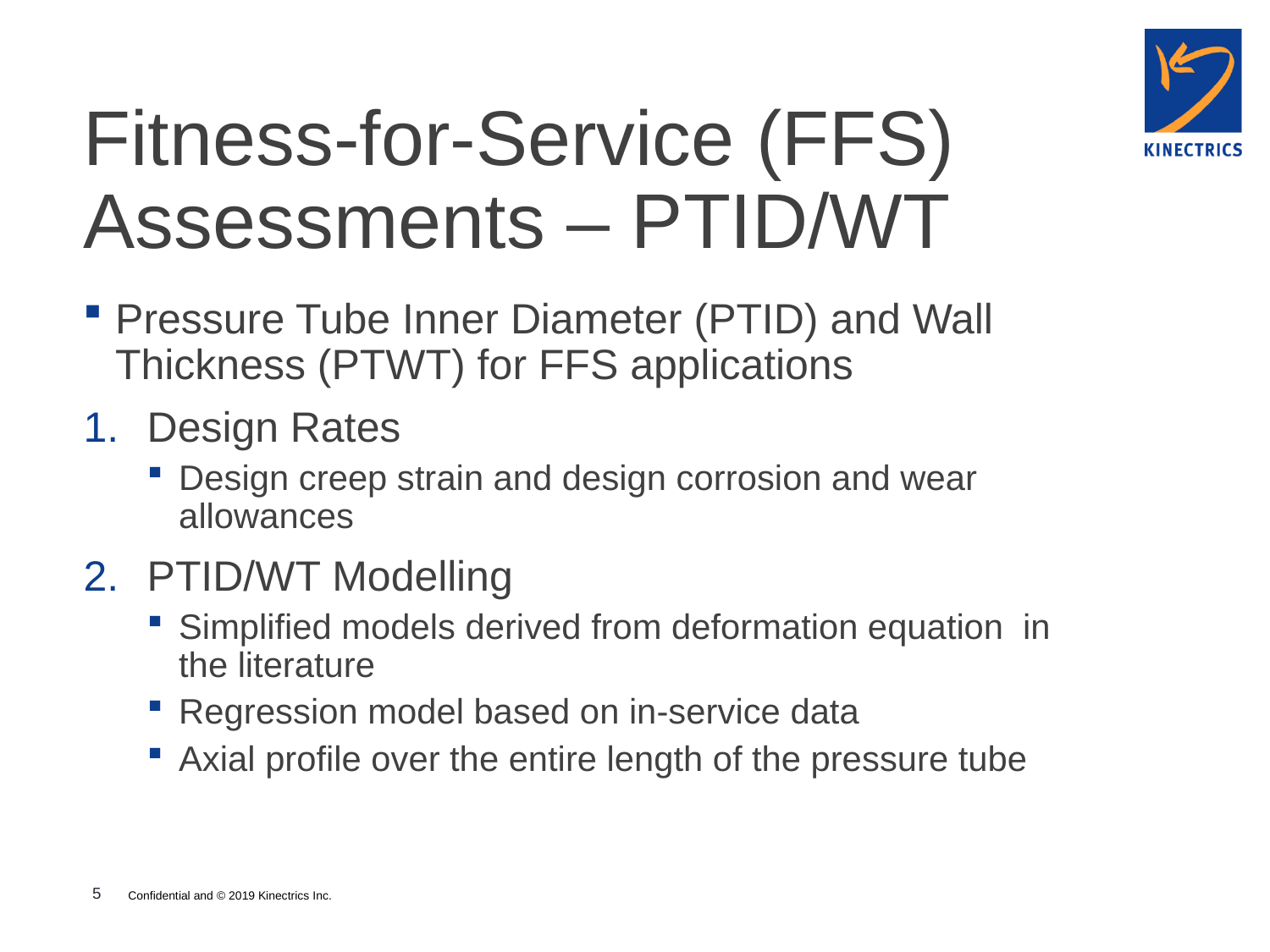

# Fitness-for-Service (FFS) Assessments – PTID/WT

Pressure Tube Inner Diameter (PTID) and Wall Thickness (PTWT) for FFS applications
Design Rates
Design creep strain and design corrosion and wear allowances
PTID/WT Modelling
Simplified models derived from deformation equation  in the literature
Regression model based on in-service data
Axial profile over the entire length of the pressure tube